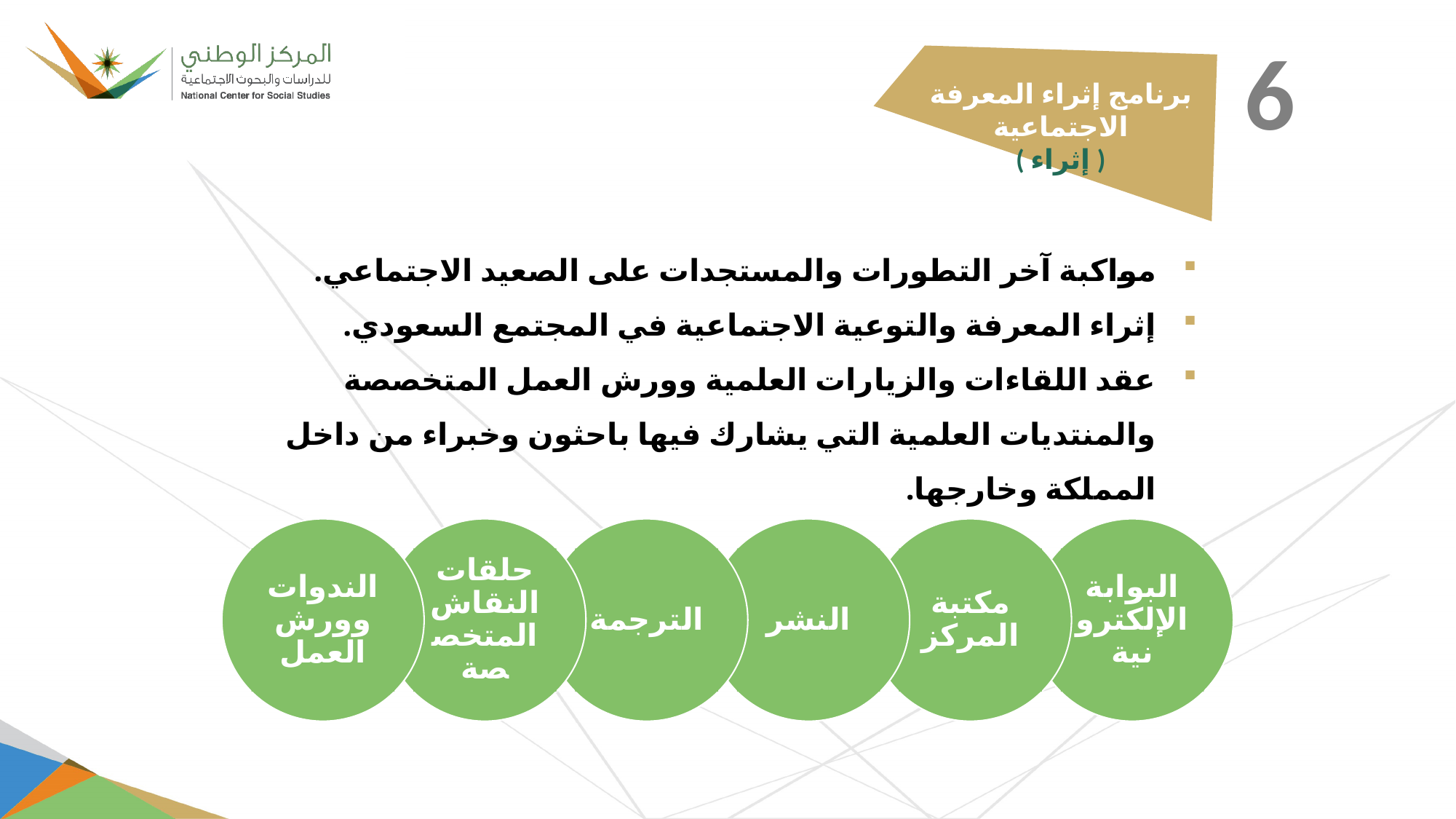

6
برنامج إثراء المعرفة الاجتماعية
( إثراء )
مواكبة آخر التطورات والمستجدات على الصعيد الاجتماعي.
إثراء المعرفة والتوعية الاجتماعية في المجتمع السعودي.
عقد اللقاءات والزيارات العلمية وورش العمل المتخصصة والمنتديات العلمية التي يشارك فيها باحثون وخبراء من داخل المملكة وخارجها.

الندوات وورش العمل

حلقات النقاش المتخصصة

الترجمة

النشر

مكتبة المركز

البوابة الإلكترونية